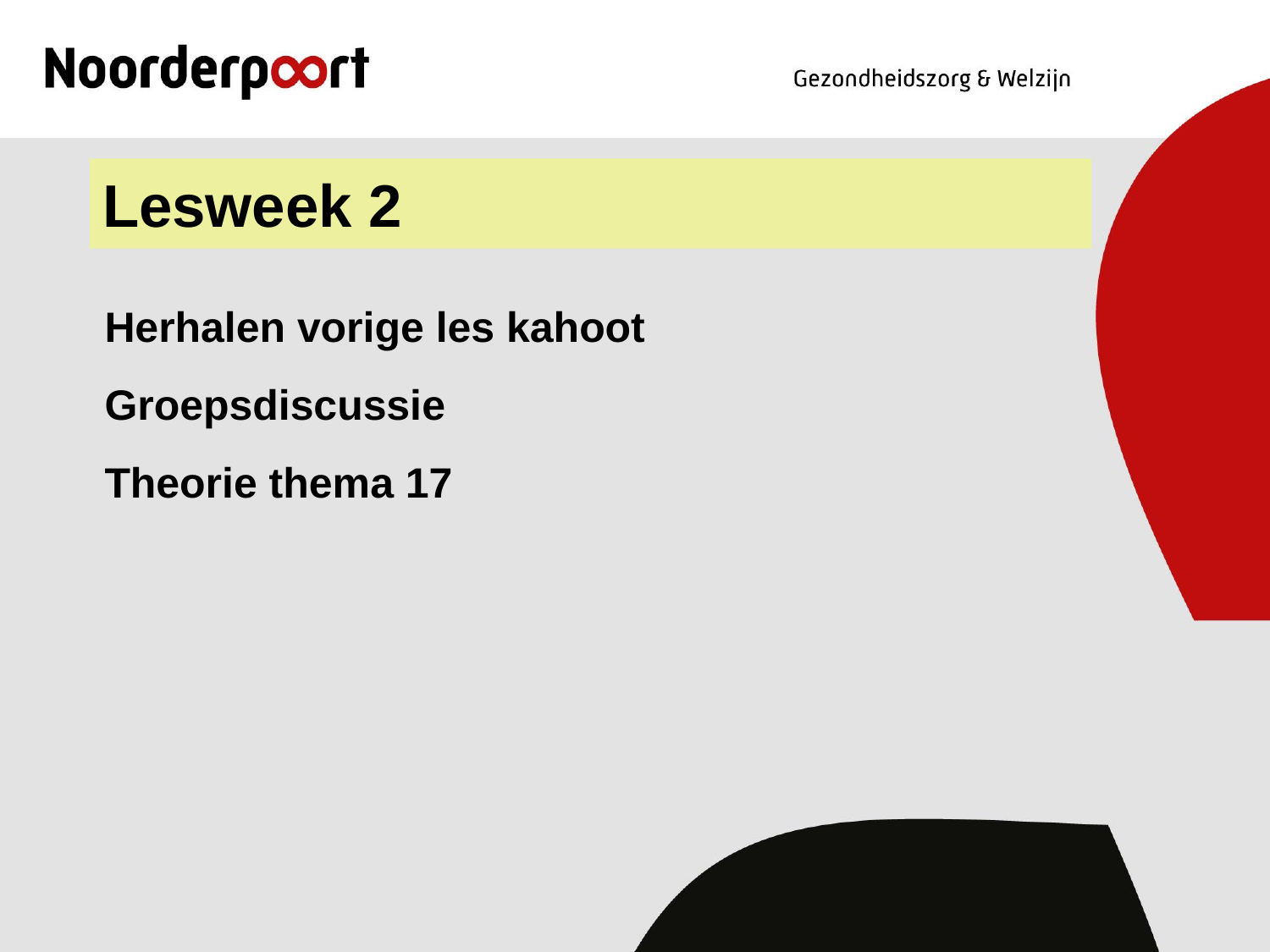

# Lesweek 2
Herhalen vorige les kahoot

Groepsdiscussie

Theorie thema 17